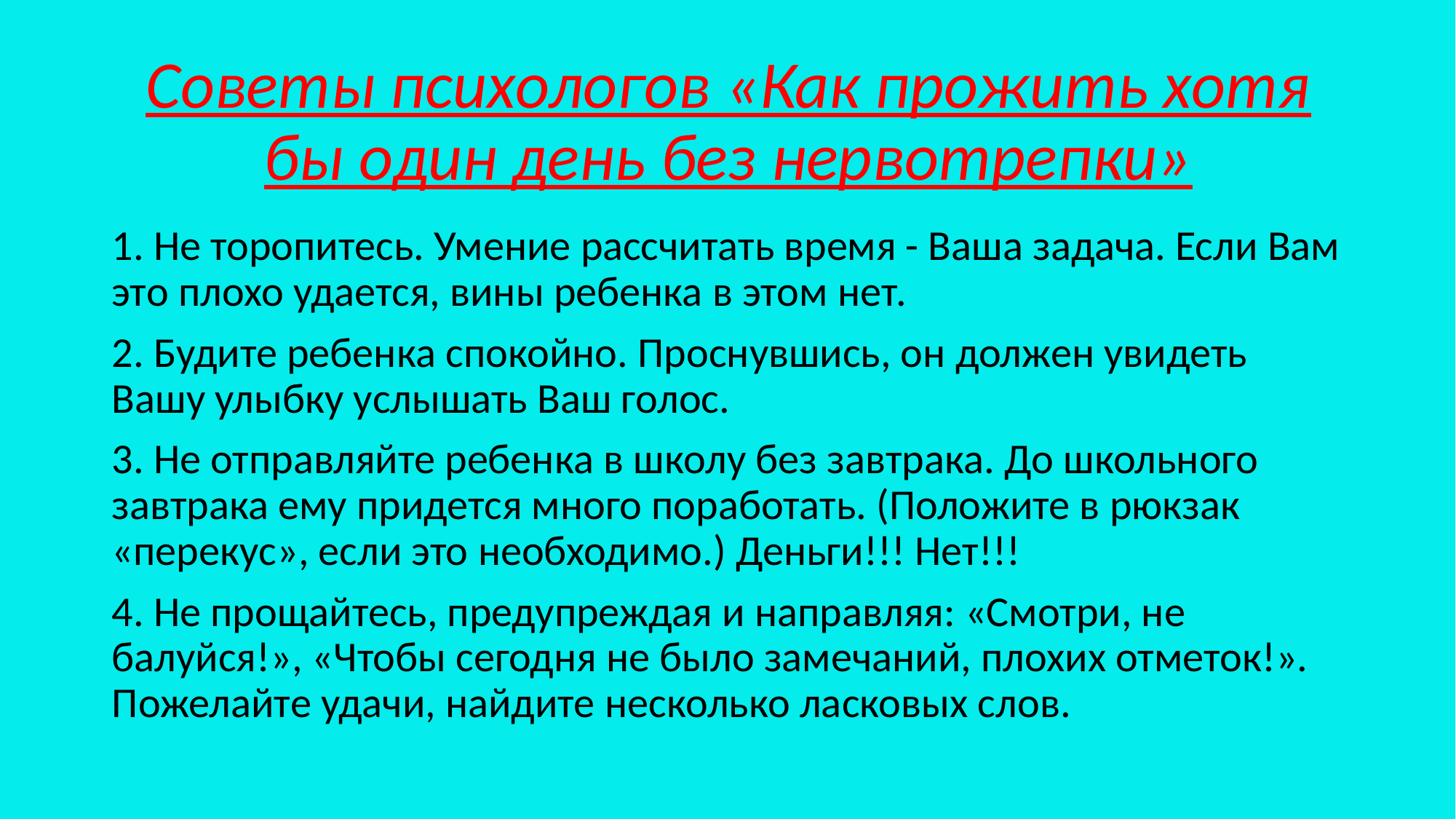

# Советы психологов «Как прожить хотя бы один день без нервотрепки»
1. Не торопитесь. Умение рассчитать время - Ваша задача. Если Вам это плохо удается, вины ребенка в этом нет.
2. Будите ребенка спокойно. Проснувшись, он должен увидеть Вашу улыбку услышать Ваш голос.
3. Не отправляйте ребенка в школу без завтрака. До школьного завтрака ему придется много поработать. (Положите в рюкзак «перекус», если это необходимо.) Деньги!!! Нет!!!
4. Не прощайтесь, предупреждая и направляя: «Смотри, не балуйся!», «Чтобы сегодня не было замечаний, плохих отметок!». Пожелайте удачи, найдите несколько ласковых слов.